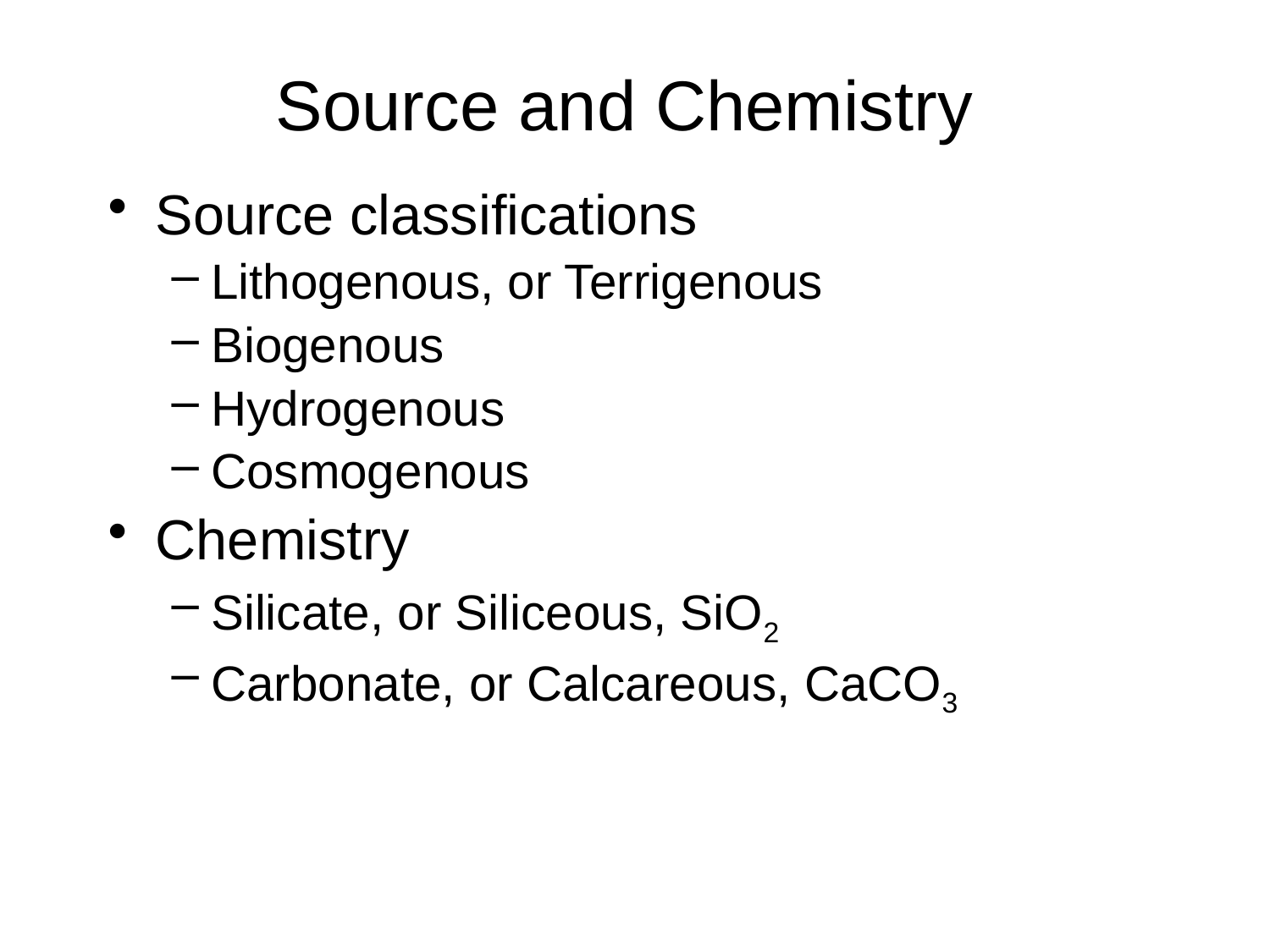

# Source and Chemistry
Source classifications
Lithogenous, or Terrigenous
Biogenous
Hydrogenous
Cosmogenous
Chemistry
Silicate, or Siliceous, SiO2
Carbonate, or Calcareous, CaCO3